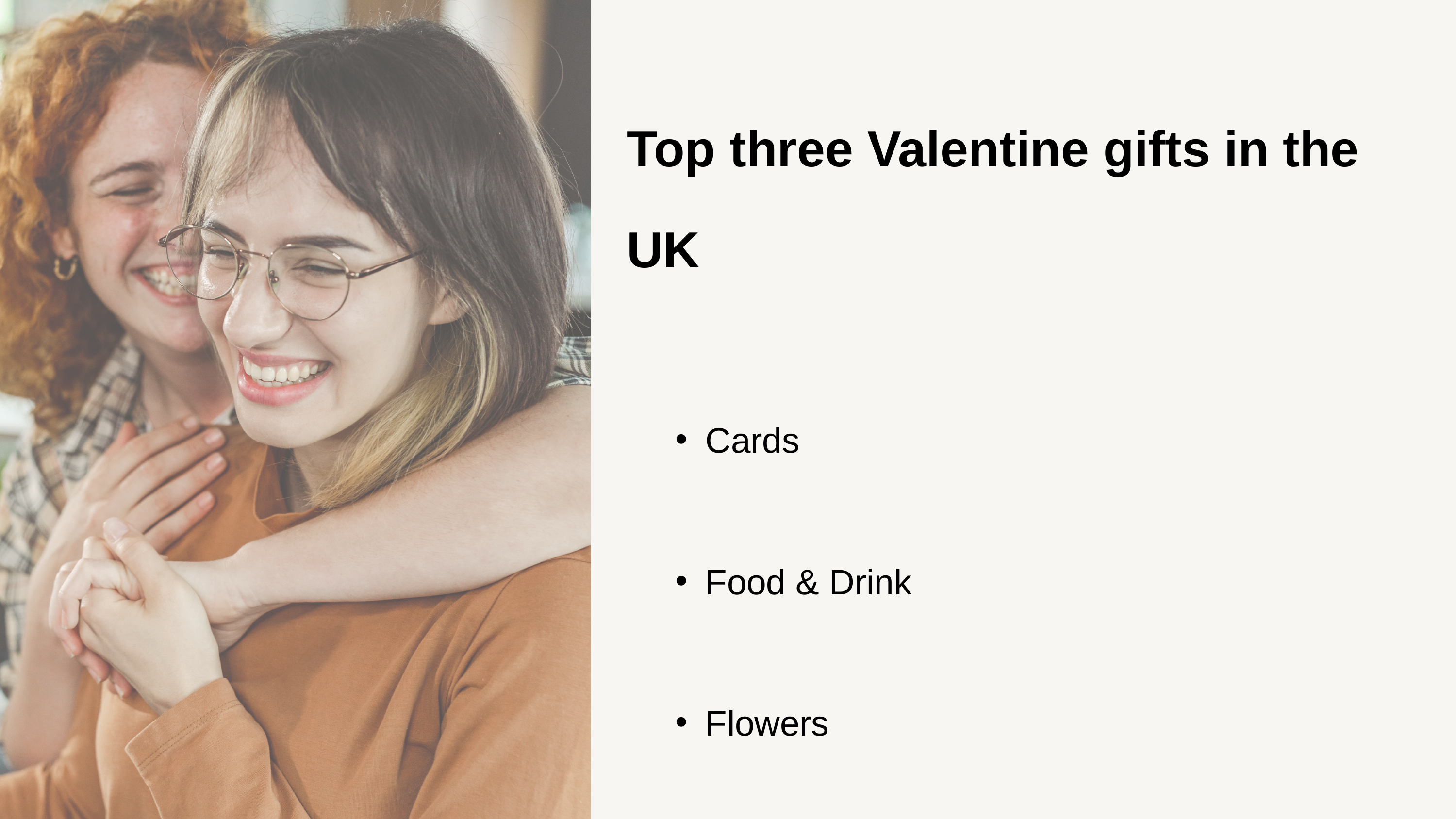

Top three Valentine gifts in the UK
Cards

Food & Drink

Flowers